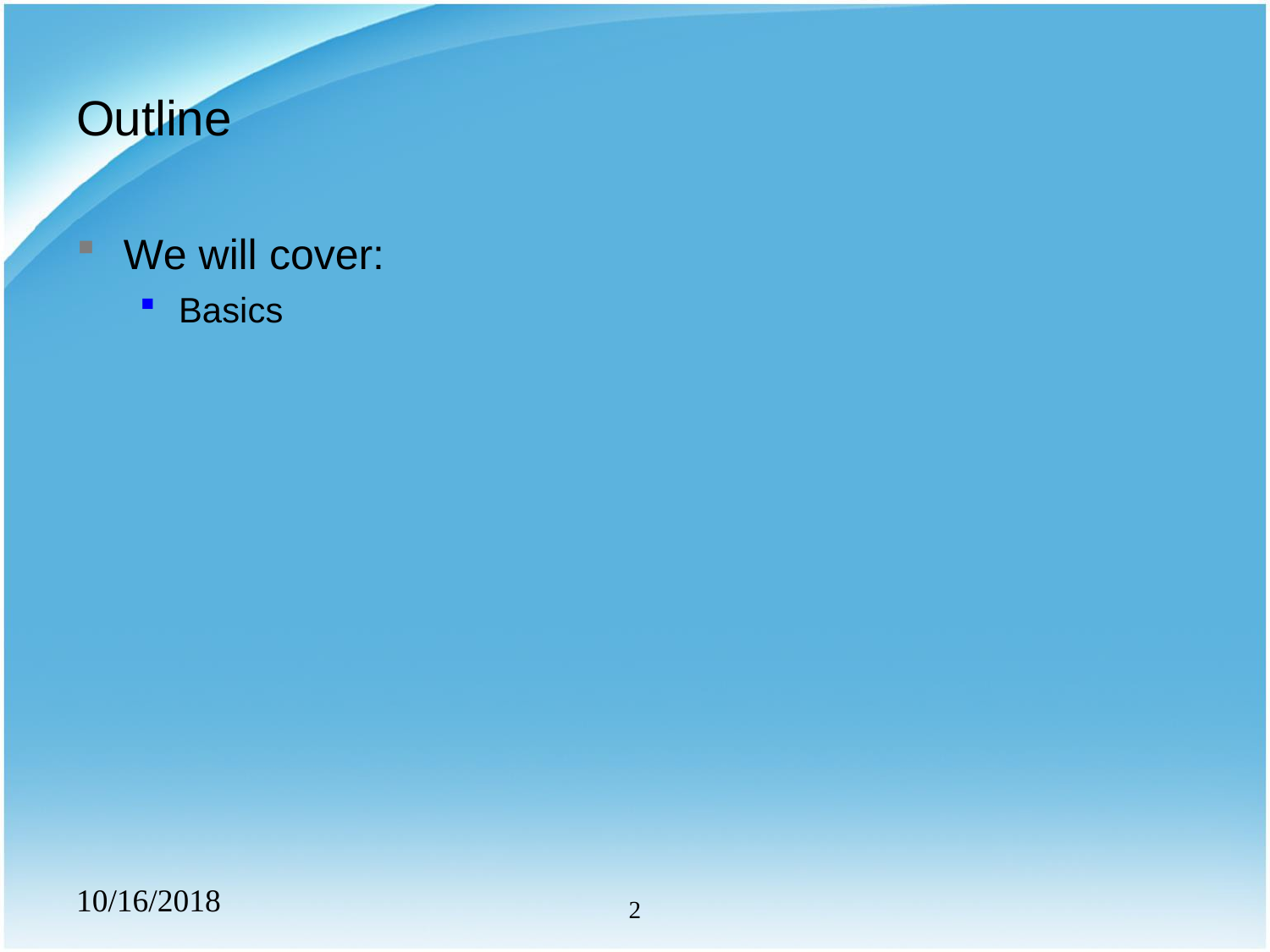

# Outline
We will cover:

Basics
10/16/2018
2